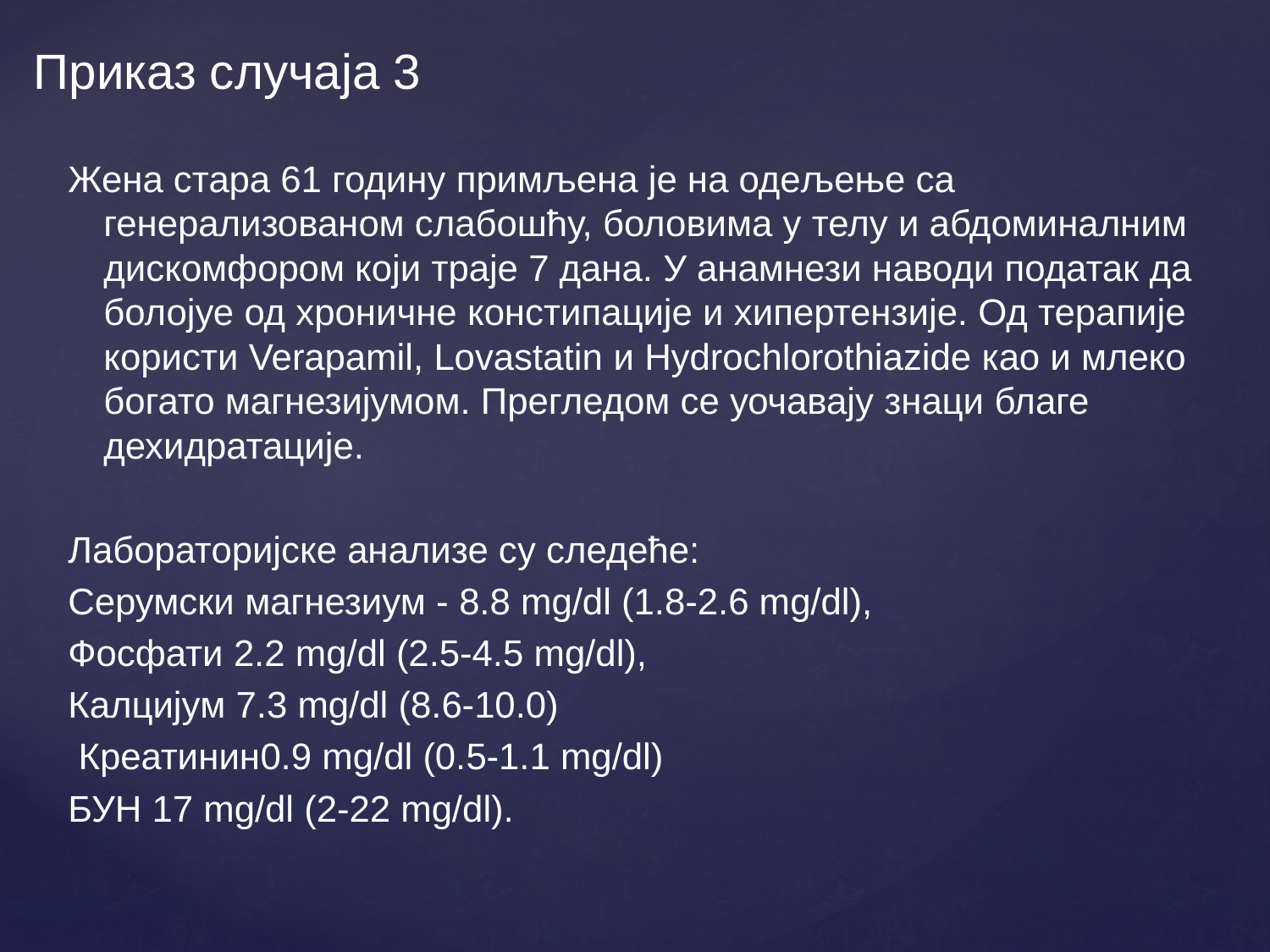

# Приказ случаја 3
Жена стара 61 годину примљена је на одељење са генерализованом слабошћу, боловима у телу и абдоминалним дискомфором који траје 7 дана. У анамнези наводи податак да болојуе од хроничне констипације и хипертензије. Од терапије користи Verapamil, Lovastatin и Hydrochlorothiazide као и млеко богато магнезијумом. Прегледом се уочавају знаци благе дехидратације.

Лабораторијске анализе су следеће:
Серумски магнезиум - 8.8 mg/dl (1.8-2.6 mg/dl),
Фосфати 2.2 mg/dl (2.5-4.5 mg/dl),
Калцијум 7.3 mg/dl (8.6-10.0)
 Креатинин0.9 mg/dl (0.5-1.1 mg/dl)
БУН 17 mg/dl (2-22 mg/dl).